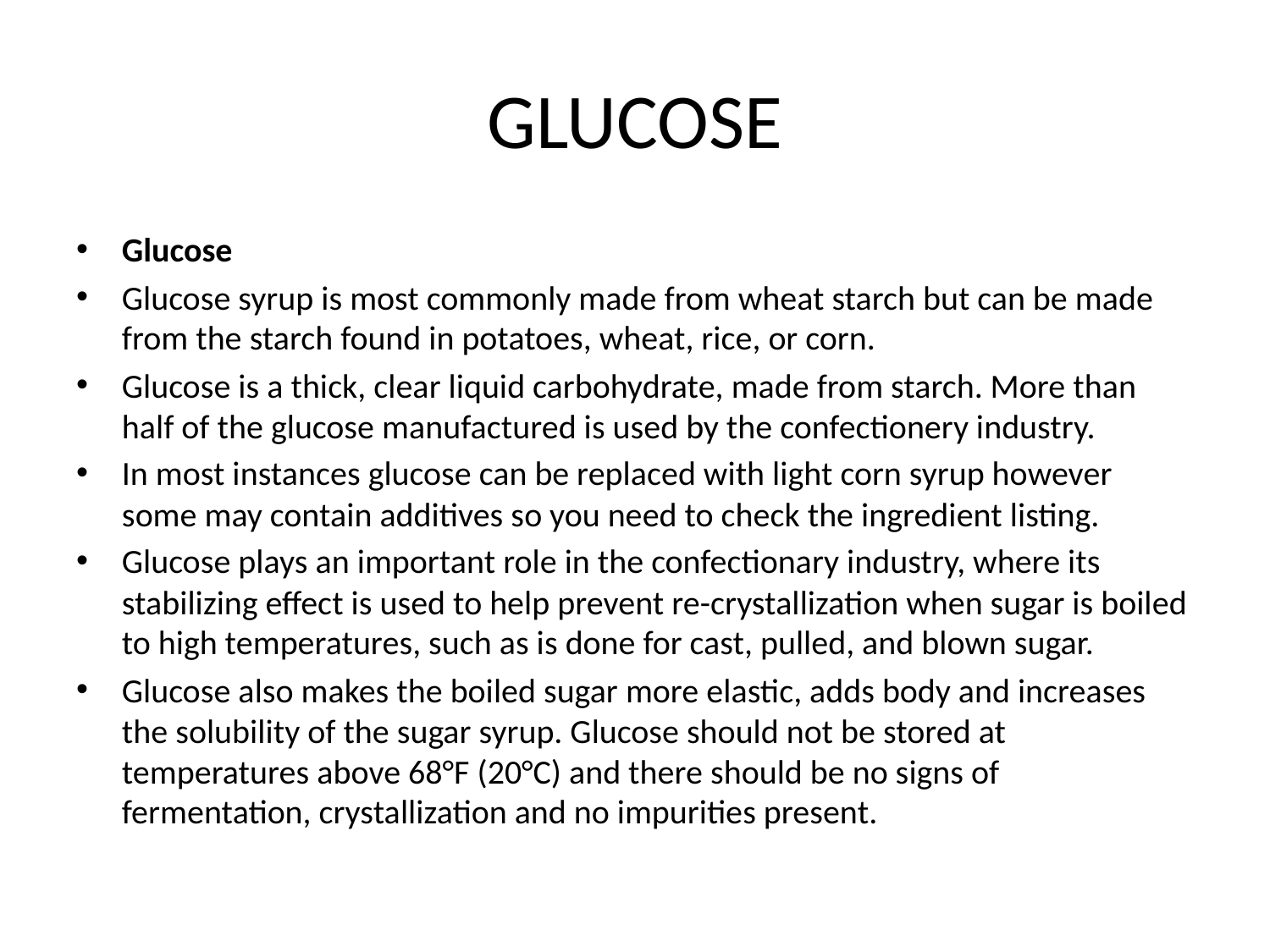

# GLUCOSE
Glucose
Glucose syrup is most commonly made from wheat starch but can be made from the starch found in potatoes, wheat, rice, or corn.
Glucose is a thick, clear liquid carbohydrate, made from starch. More than half of the glucose manufactured is used by the confectionery industry.
In most instances glucose can be replaced with light corn syrup however some may contain additives so you need to check the ingredient listing.
Glucose plays an important role in the confectionary industry, where its stabilizing effect is used to help prevent re-crystallization when sugar is boiled to high temperatures, such as is done for cast, pulled, and blown sugar.
Glucose also makes the boiled sugar more elastic, adds body and increases the solubility of the sugar syrup. Glucose should not be stored at temperatures above 68°F (20°C) and there should be no signs of fermentation, crystallization and no impurities present.